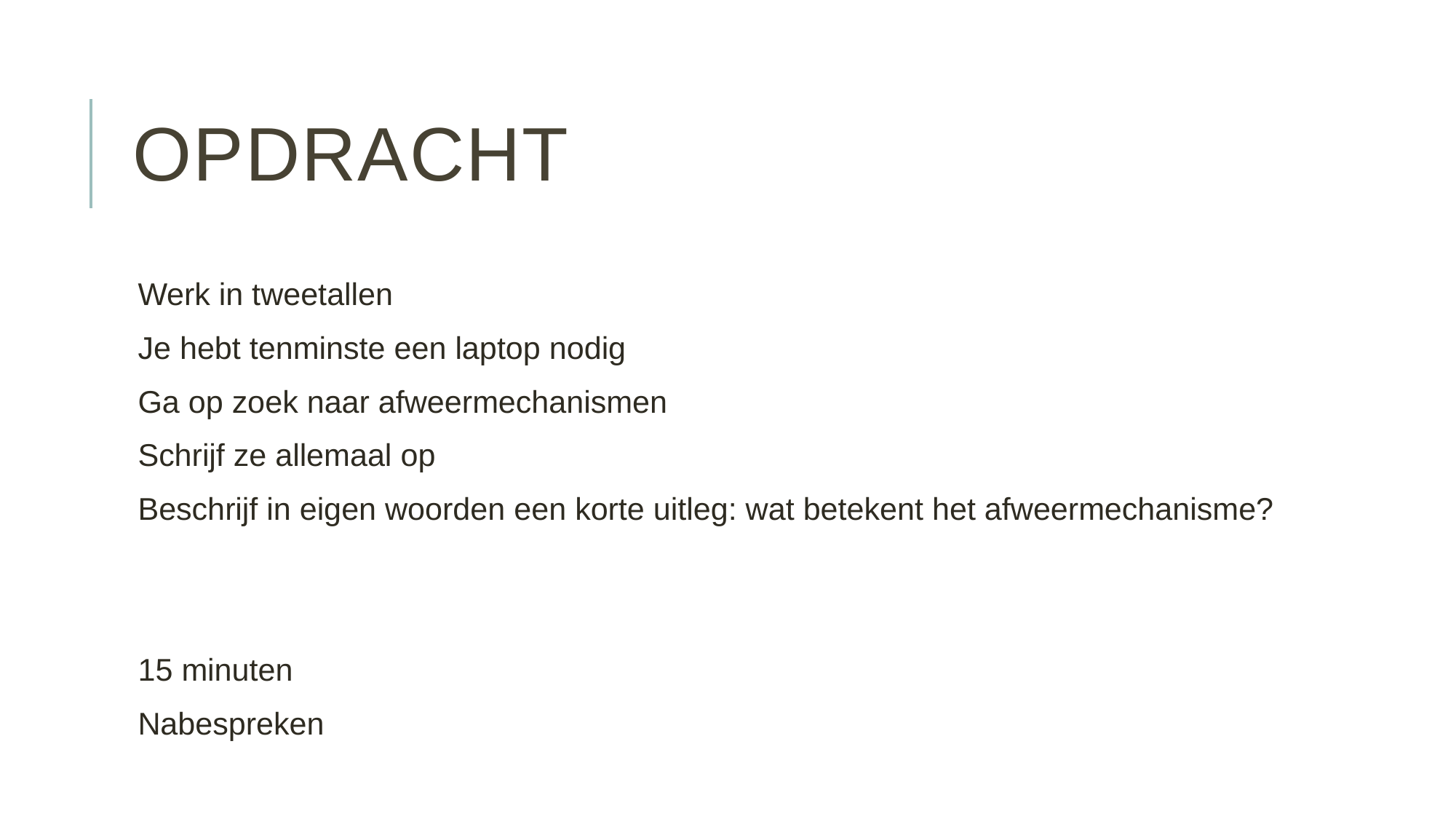

# Opdracht
Werk in tweetallen
Je hebt tenminste een laptop nodig
Ga op zoek naar afweermechanismen
Schrijf ze allemaal op
Beschrijf in eigen woorden een korte uitleg: wat betekent het afweermechanisme?

15 minuten
Nabespreken